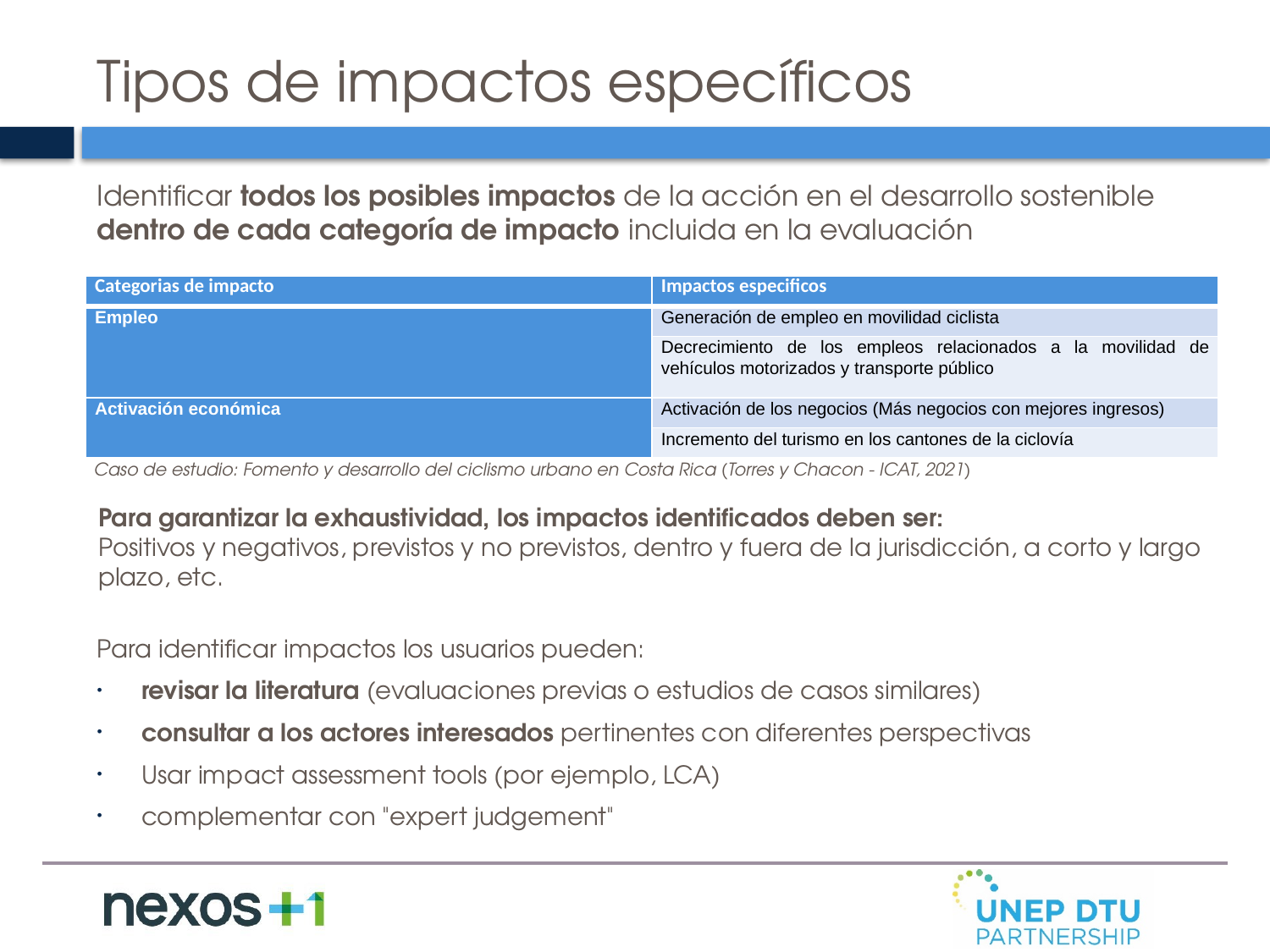

# Tipos de impactos específicos
Identificar todos los posibles impactos de la acción en el desarrollo sostenible dentro de cada categoría de impacto incluida en la evaluación
| Categorias de impacto | Impactos especificos |
| --- | --- |
| Empleo | Generación de empleo en movilidad ciclista |
|  | Decrecimiento de los empleos relacionados a la movilidad de vehículos motorizados y transporte público |
| Activación económica | Activación de los negocios (Más negocios con mejores ingresos) |
|  | Incremento del turismo en los cantones de la ciclovía |
Caso de estudio: Fomento y desarrollo del ciclismo urbano en Costa Rica (Torres y Chacon - ICAT, 2021)
Para garantizar la exhaustividad, los impactos identificados deben ser:
Positivos y negativos, previstos y no previstos, dentro y fuera de la jurisdicción, a corto y largo plazo, etc.
Para identificar impactos los usuarios pueden:
revisar la literatura (evaluaciones previas o estudios de casos similares)
consultar a los actores interesados pertinentes con diferentes perspectivas
Usar impact assessment tools (por ejemplo, LCA)
complementar con "expert judgement"